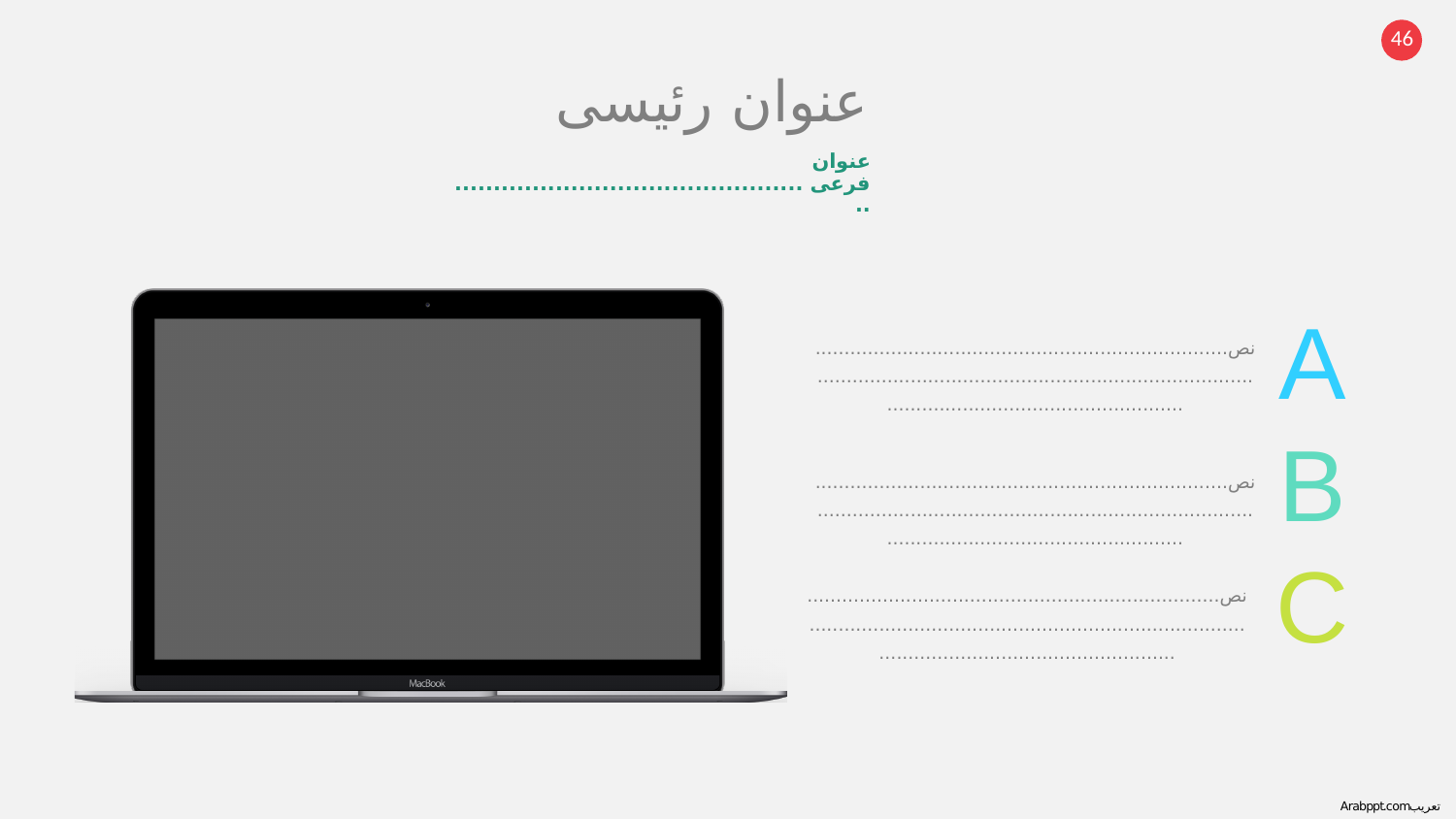

عنوان رئيسى
عنوان فرعى ...............................................

A
نص.....................................................................................................................................................................................................
B
نص.....................................................................................................................................................................................................
C
نص.....................................................................................................................................................................................................